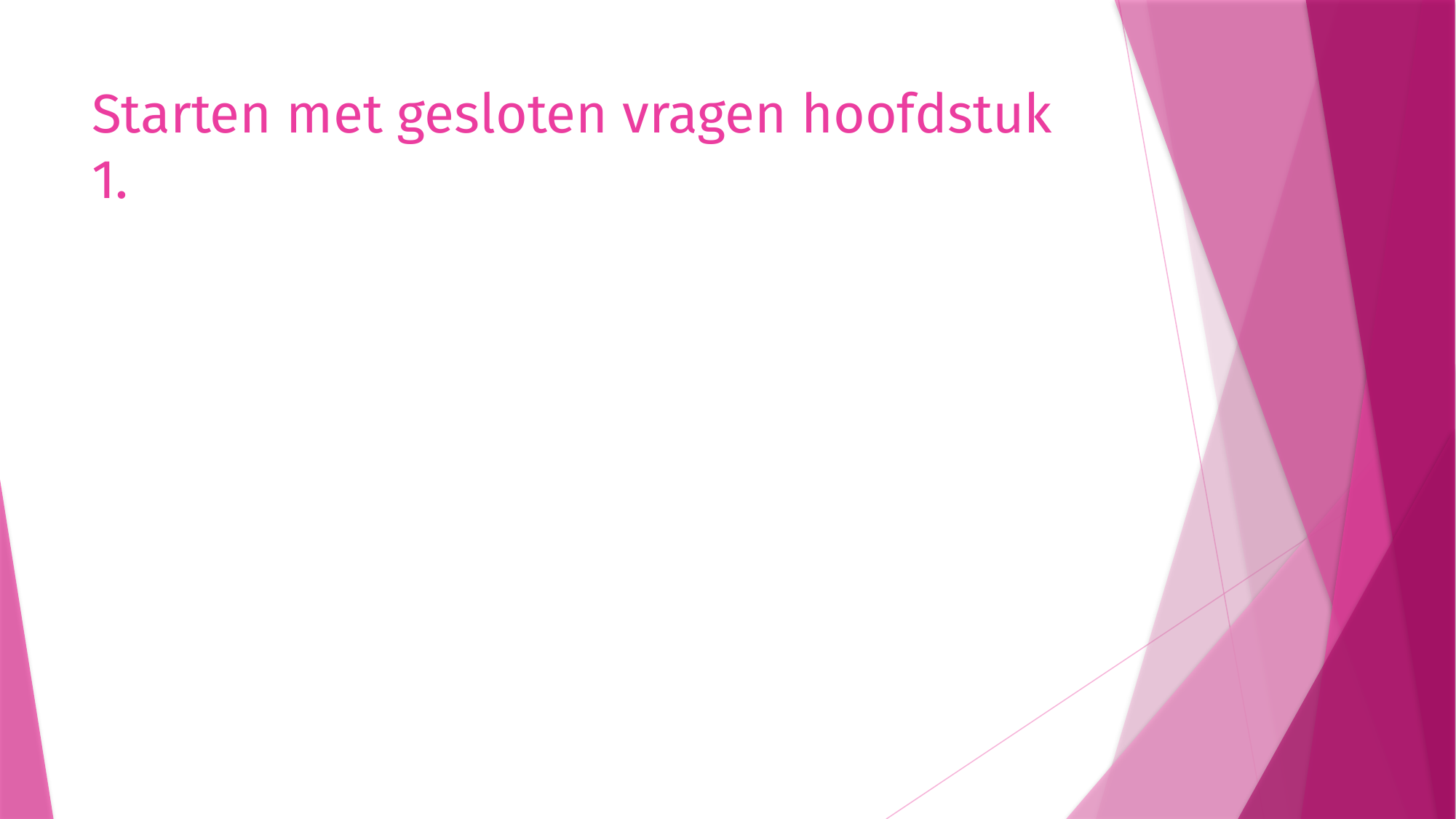

# Starten met gesloten vragen hoofdstuk 1.